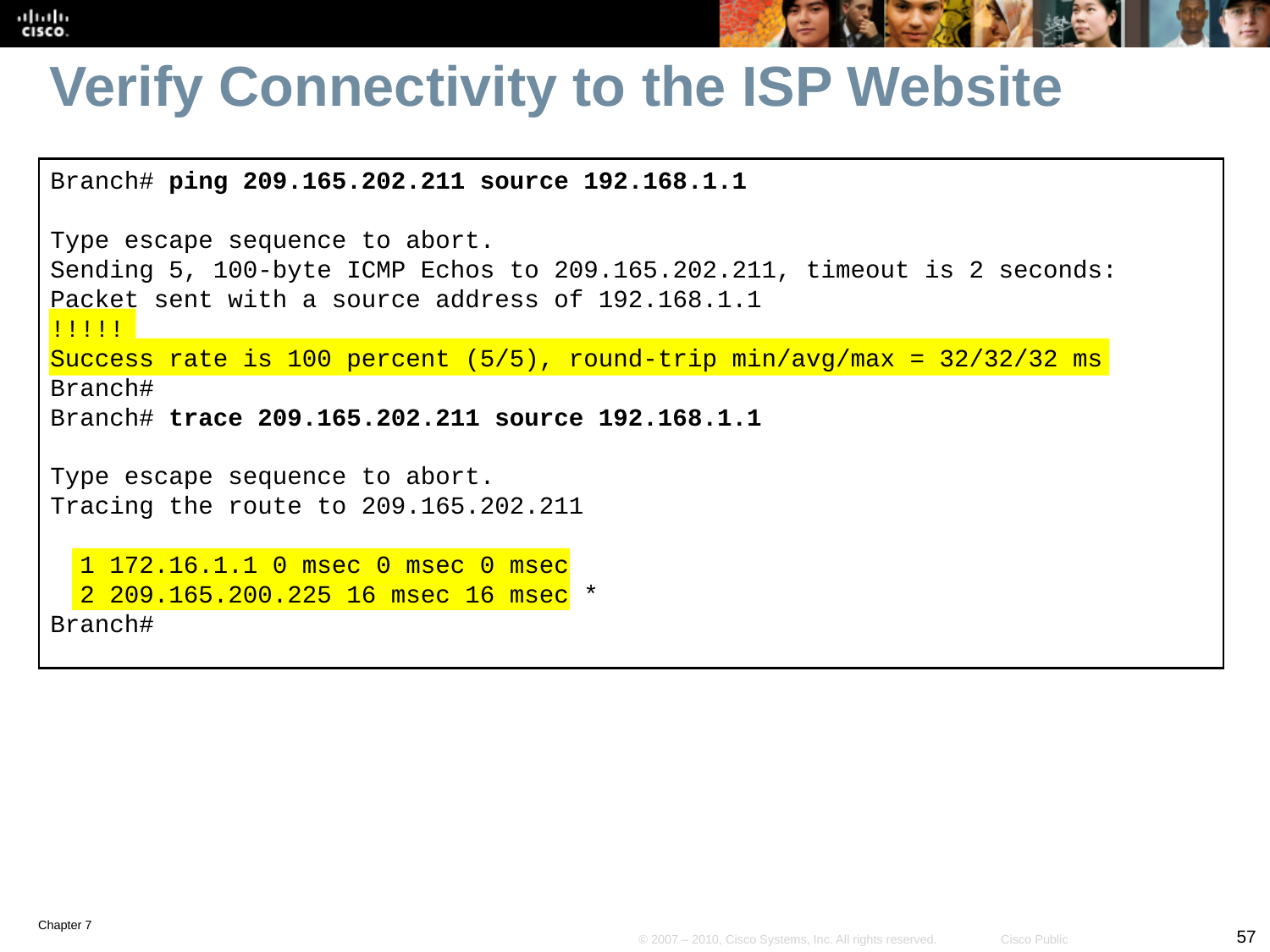

# Verify Connectivity to the ISP Website
Branch# ping 209.165.202.211 source 192.168.1.1

Type escape sequence to abort.
Sending 5, 100-byte ICMP Echos to 209.165.202.211, timeout is 2 seconds:
Packet sent with a source address of 192.168.1.1
!!!!!
Success rate is 100 percent (5/5), round-trip min/avg/max = 32/32/32 ms
Branch#
Branch# trace 209.165.202.211 source 192.168.1.1

Type escape sequence to abort.
Tracing the route to 209.165.202.211

  1 172.16.1.1 0 msec 0 msec 0 msec
  2 209.165.200.225 16 msec 16 msec *
Branch#